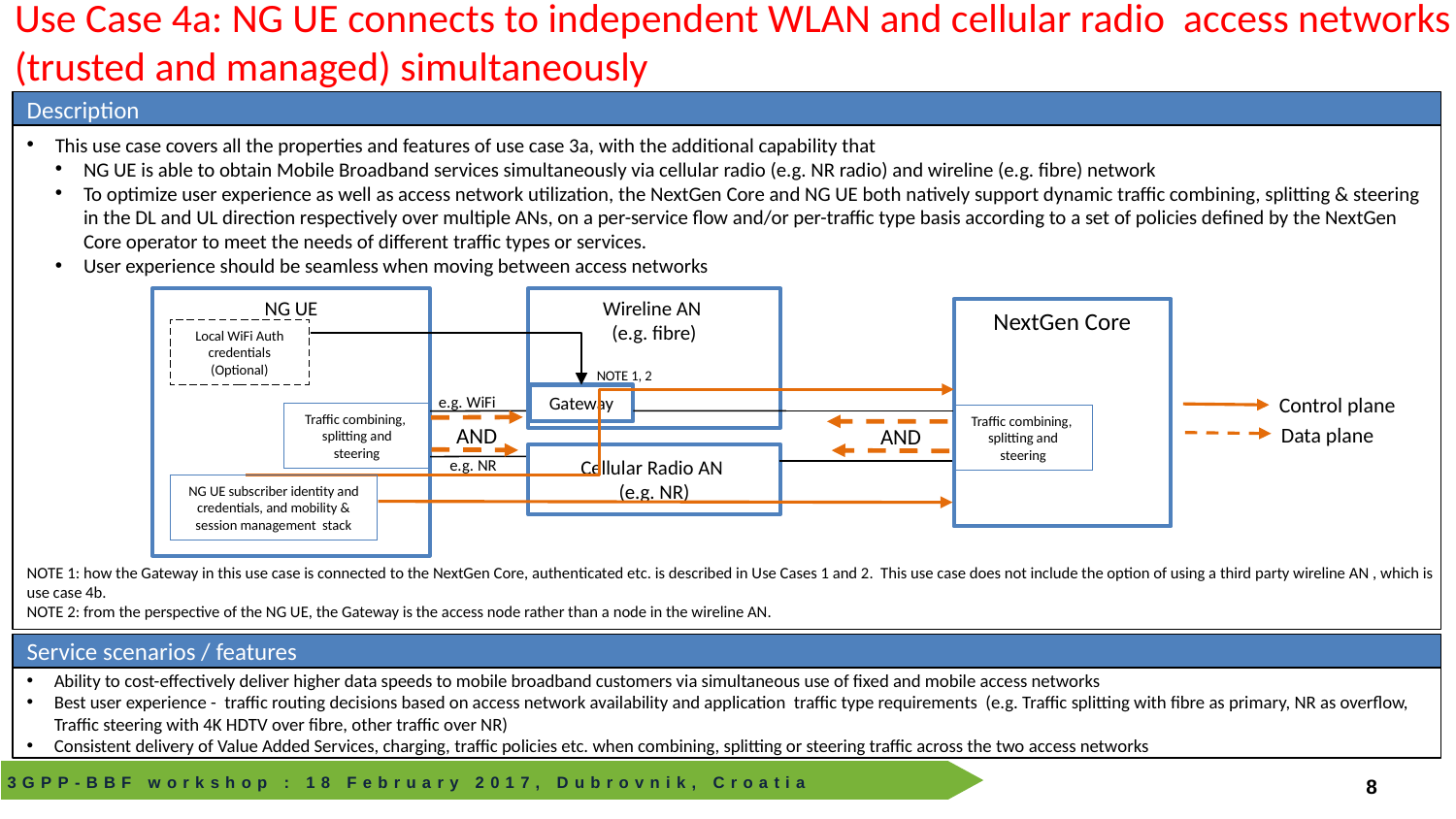

# Use Case 4a: NG UE connects to independent WLAN and cellular radio  access networks (trusted and managed) simultaneously
Description
This use case covers all the properties and features of use case 3a, with the additional capability that
NG UE is able to obtain Mobile Broadband services simultaneously via cellular radio (e.g. NR radio) and wireline (e.g. fibre) network
To optimize user experience as well as access network utilization, the NextGen Core and NG UE both natively support dynamic traffic combining, splitting & steering in the DL and UL direction respectively over multiple ANs, on a per-service flow and/or per-traffic type basis according to a set of policies defined by the NextGen Core operator to meet the needs of different traffic types or services.
User experience should be seamless when moving between access networks

Wireline AN
(e.g. fibre)
NG UE
NextGen Core
Local WiFi Auth credentials
(Optional)
NOTE 1, 2
Control plane
e.g. WiFi
Gateway
Traffic combining,  splitting and steering
Traffic combining,  splitting and steering
AND
Data plane
AND
Cellular Radio AN
(e.g. NR)
e.g. NR
NG UE subscriber identity and credentials, and mobility & session management  stack
NOTE 1: how the Gateway in this use case is connected to the NextGen Core, authenticated etc. is described in Use Cases 1 and 2.  This use case does not include the option of using a third party wireline AN , which is use case 4b.
NOTE 2: from the perspective of the NG UE, the Gateway is the access node rather than a node in the wireline AN.
Service scenarios / features

Ability to cost-effectively deliver higher data speeds to mobile broadband customers via simultaneous use of fixed and mobile access networks
Best user experience -  traffic routing decisions based on access network availability and application  traffic type requirements  (e.g. Traffic splitting with fibre as primary, NR as overflow, Traffic steering with 4K HDTV over fibre, other traffic over NR)
Consistent delivery of Value Added Services, charging, traffic policies etc. when combining, splitting or steering traffic across the two access networks